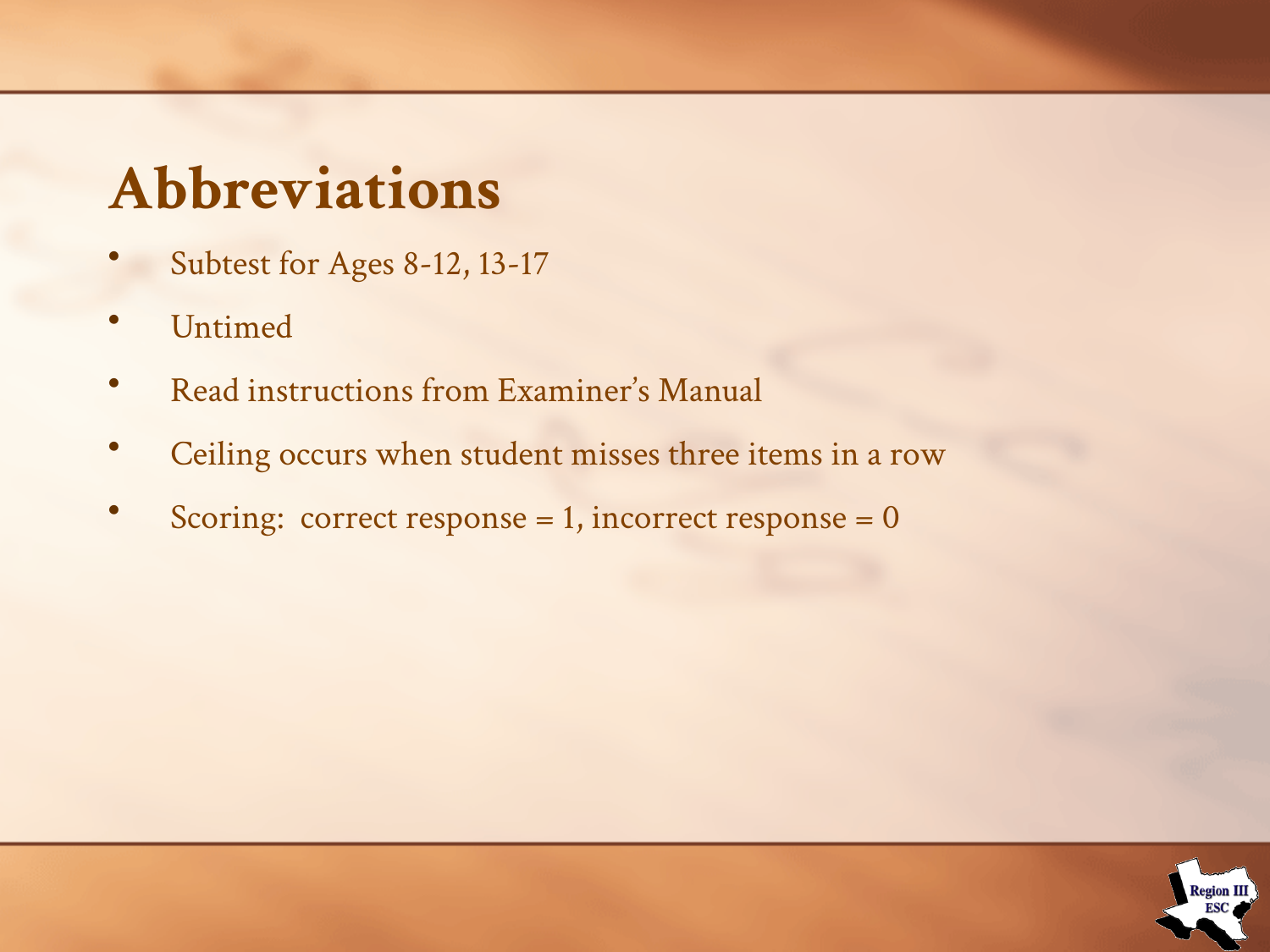

# Abbreviations
Subtest for Ages 8-12, 13-17
Untimed
Read instructions from Examiner’s Manual
Ceiling occurs when student misses three items in a row
Scoring:  correct response = 1, incorrect response = 0